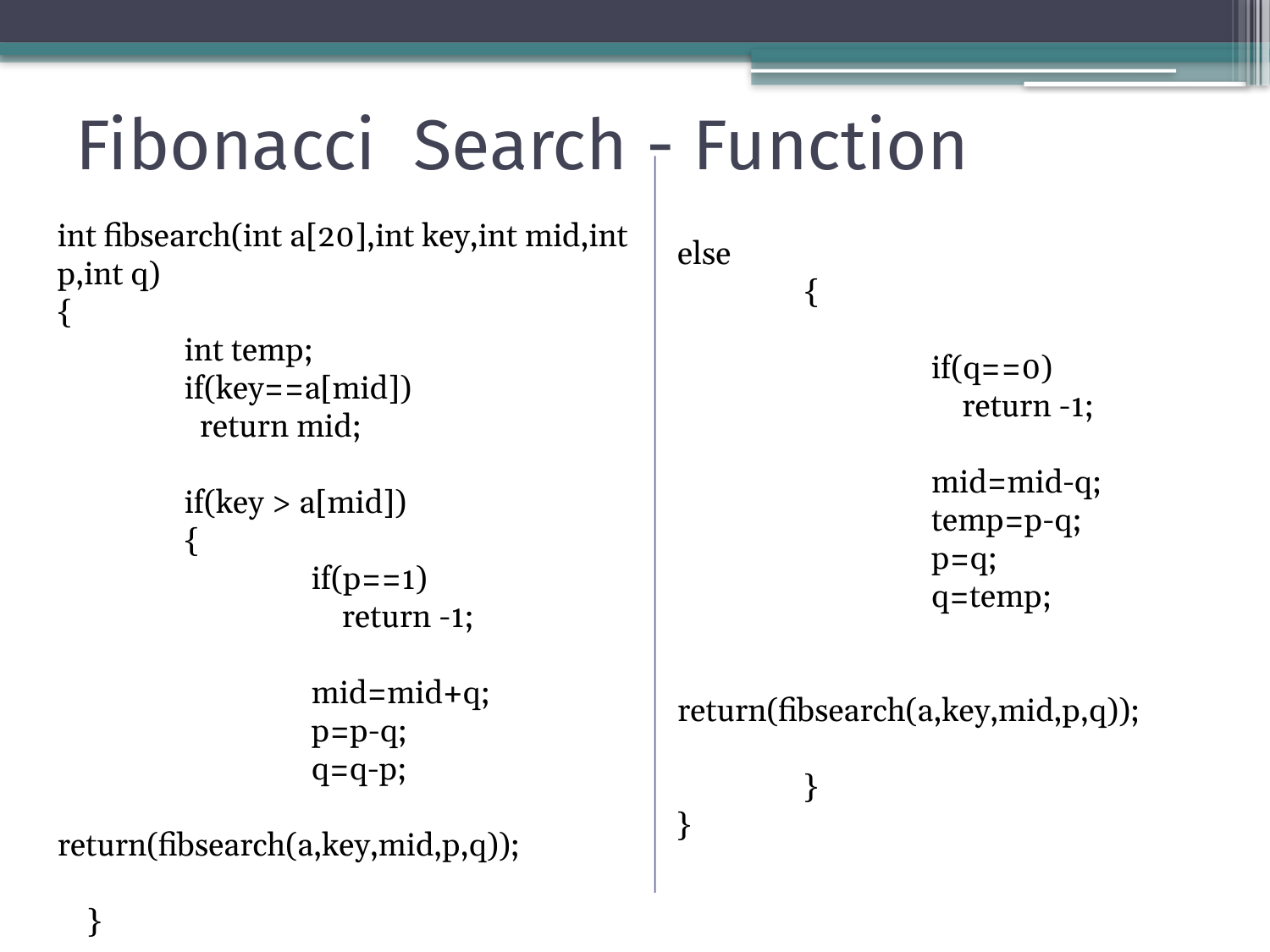

Fibonacci  Search - Function

int fibsearch(int a[20],int key,int mid,int p,int q)
{
	int temp;
	if(key==a[mid])
	  return mid;

	if(key > a[mid])
	{
		if(p==1)
		    return -1;

		mid=mid+q;
		p=p-q;
		q=q-p;
		return(fibsearch(a,key,mid,p,q));

    }
else
	{

		if(q==0)
		    return -1;

		mid=mid-q;
		temp=p-q;
		p=q;
		q=temp;

		return(fibsearch(a,key,mid,p,q));

	}
}